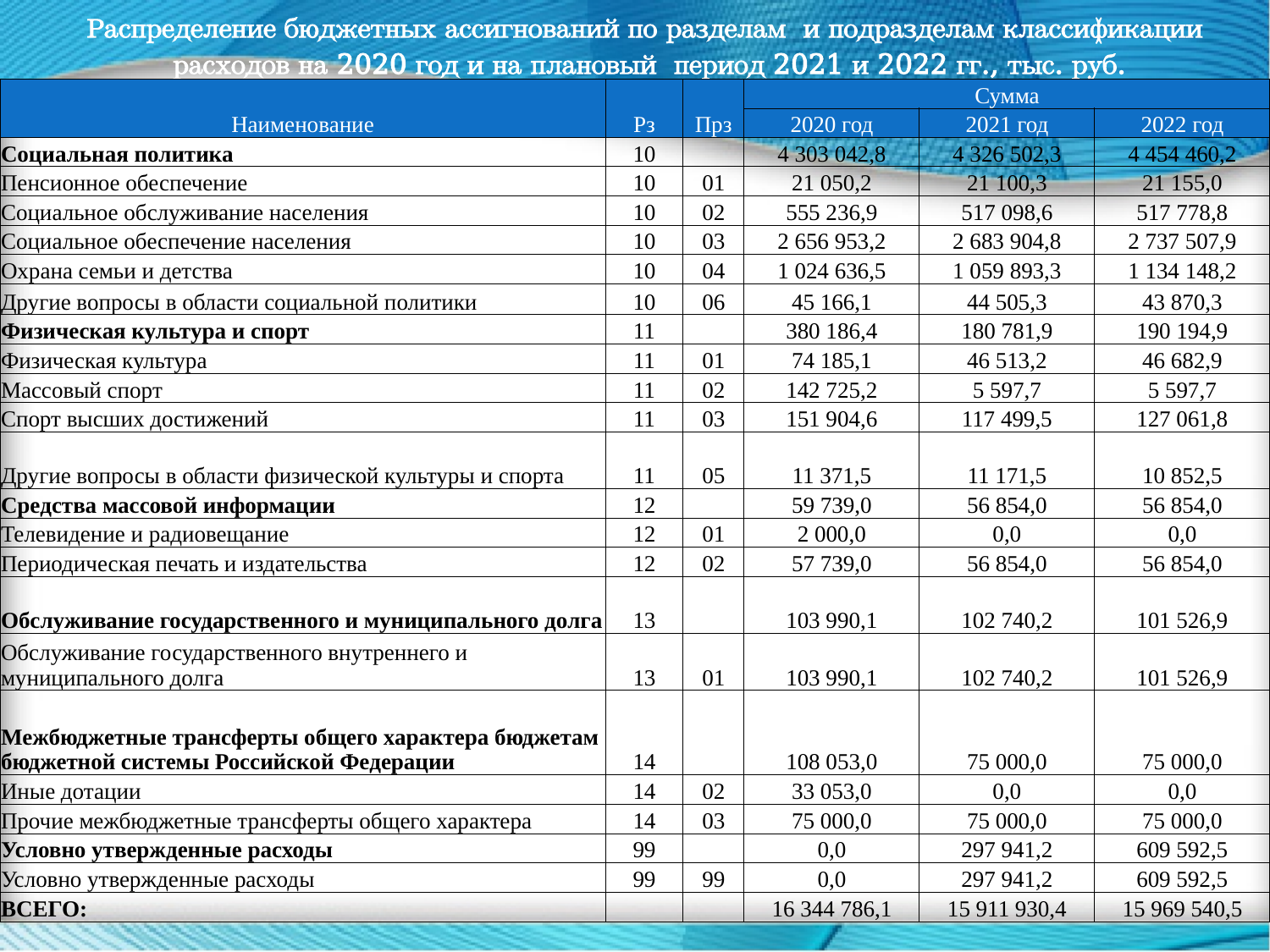

# Распределение бюджетных ассигнований по разделам  и подразделам классификации расходов на 2020 год и на плановый  период 2021 и 2022 гг., тыс. руб.
| Наименование | Рз | Прз | Сумма |  |  |
| --- | --- | --- | --- | --- | --- |
|  |  |  | 2020 год | 2021 год | 2022 год |
| Социальная политика | 10 |  | 4 303 042,8 | 4 326 502,3 | 4 454 460,2 |
| Пенсионное обеспечение | 10 | 01 | 21 050,2 | 21 100,3 | 21 155,0 |
| Социальное обслуживание населения | 10 | 02 | 555 236,9 | 517 098,6 | 517 778,8 |
| Социальное обеспечение населения | 10 | 03 | 2 656 953,2 | 2 683 904,8 | 2 737 507,9 |
| Охрана семьи и детства | 10 | 04 | 1 024 636,5 | 1 059 893,3 | 1 134 148,2 |
| Другие вопросы в области социальной политики | 10 | 06 | 45 166,1 | 44 505,3 | 43 870,3 |
| Физическая культура и спорт | 11 |  | 380 186,4 | 180 781,9 | 190 194,9 |
| Физическая культура | 11 | 01 | 74 185,1 | 46 513,2 | 46 682,9 |
| Массовый спорт | 11 | 02 | 142 725,2 | 5 597,7 | 5 597,7 |
| Спорт высших достижений | 11 | 03 | 151 904,6 | 117 499,5 | 127 061,8 |
| Другие вопросы в области физической культуры и спорта | 11 | 05 | 11 371,5 | 11 171,5 | 10 852,5 |
| Средства массовой информации | 12 |  | 59 739,0 | 56 854,0 | 56 854,0 |
| Телевидение и радиовещание | 12 | 01 | 2 000,0 | 0,0 | 0,0 |
| Периодическая печать и издательства | 12 | 02 | 57 739,0 | 56 854,0 | 56 854,0 |
| Обслуживание государственного и муниципального долга | 13 |  | 103 990,1 | 102 740,2 | 101 526,9 |
| Обслуживание государственного внутреннего и муниципального долга | 13 | 01 | 103 990,1 | 102 740,2 | 101 526,9 |
| Межбюджетные трансферты общего характера бюджетам бюджетной системы Российской Федерации | 14 |  | 108 053,0 | 75 000,0 | 75 000,0 |
| Иные дотации | 14 | 02 | 33 053,0 | 0,0 | 0,0 |
| Прочие межбюджетные трансферты общего характера | 14 | 03 | 75 000,0 | 75 000,0 | 75 000,0 |
| Условно утвержденные расходы | 99 |  | 0,0 | 297 941,2 | 609 592,5 |
| Условно утвержденные расходы | 99 | 99 | 0,0 | 297 941,2 | 609 592,5 |
| ВСЕГО: |  |  | 16 344 786,1 | 15 911 930,4 | 15 969 540,5 |